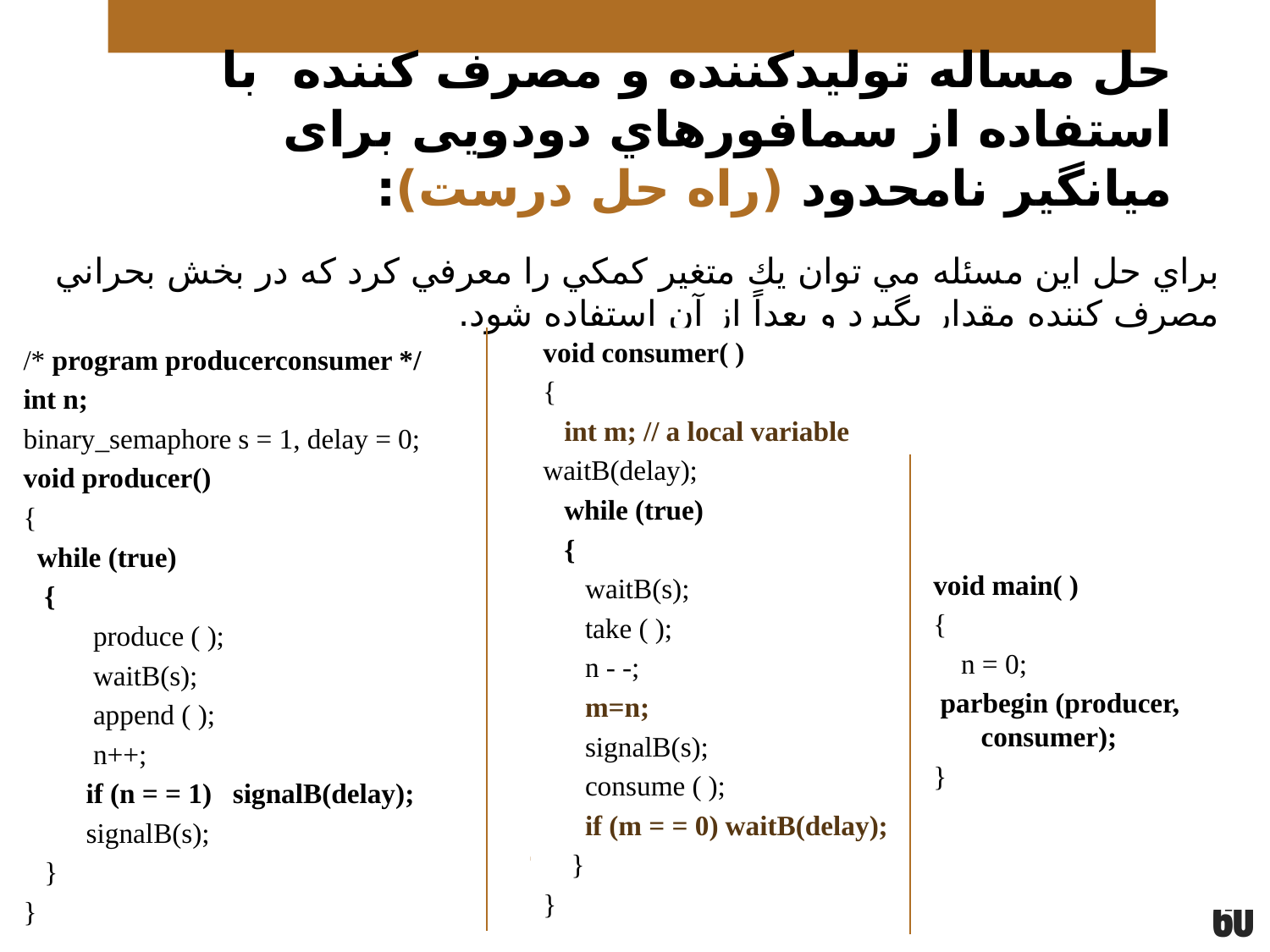

# حل مساله توليدکننده و مصرف کننده  با استفاده از سمافورهاي دودویی برای میانگیر نامحدود (راه حل درست):
براي حل اين مسئله مي توان يك متغير كمكي را معرفي كرد كه در بخش بحراني مصرف كننده مقدار بگيرد و بعداً از آن استفاده شود.
void consumer( )
{
   int m; // a local variable
waitB(delay);
   while (true)
   {
      waitB(s);
      take ( );
      n - -;
      m=n;
      signalB(s);
      consume ( );
      if (m = = 0) waitB(delay);
    }
}
/* program producerconsumer */
int n;
binary_semaphore s = 1, delay = 0;
void producer()
{
  while (true)
   {
          produce ( );
          waitB(s);
          append ( );
          n++;
         if (n = = 1)   signalB(delay);
         signalB(s);
   }
}
void main( )
{
    n = 0;
 parbegin (producer, consumer);
}
60